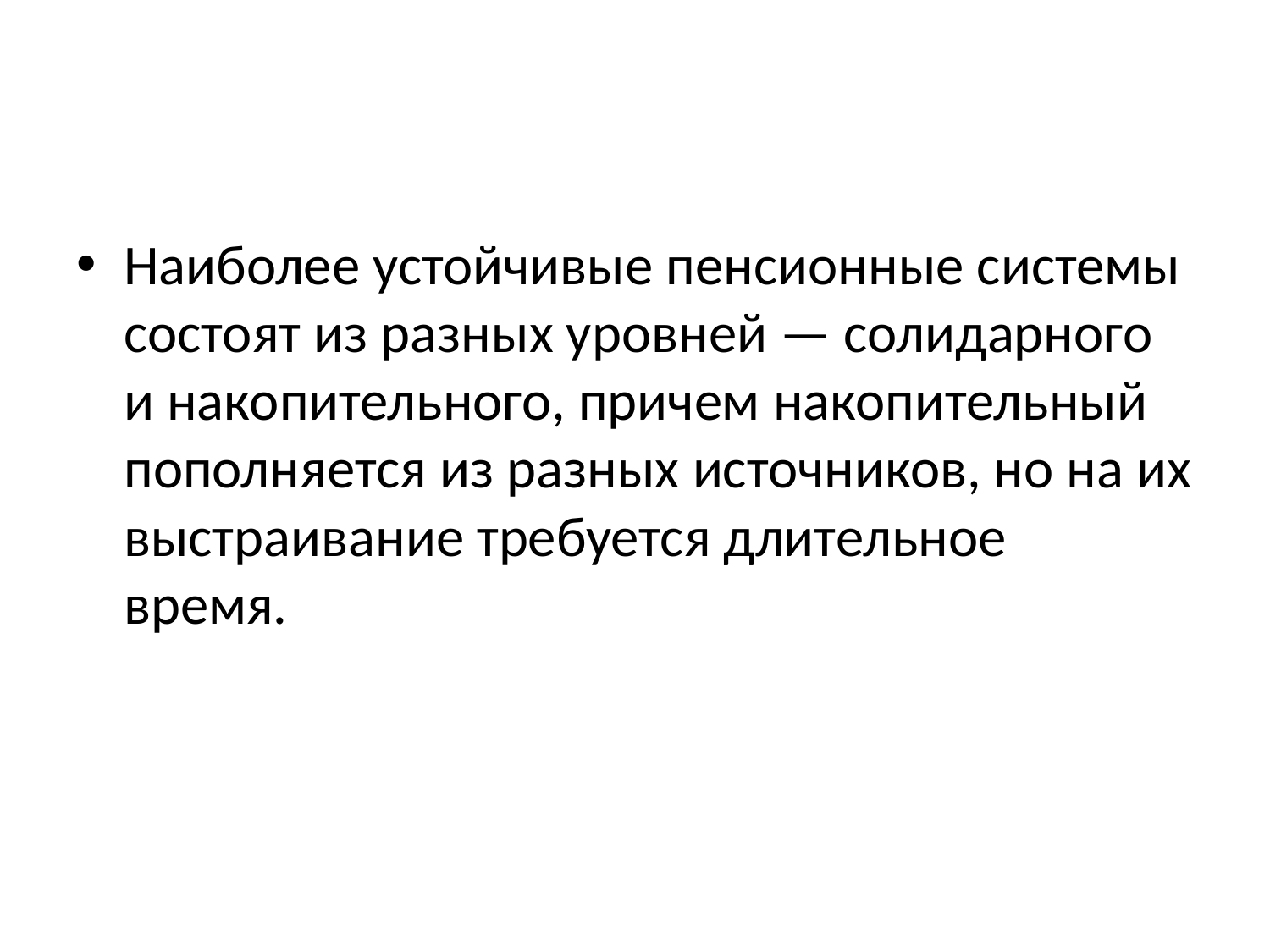

#
Наиболее устойчивые пенсионные системы состоят из разных уровней — солидарного и накопительного, причем накопительный пополняется из разных источников, но на их выстраивание требуется длительное время.